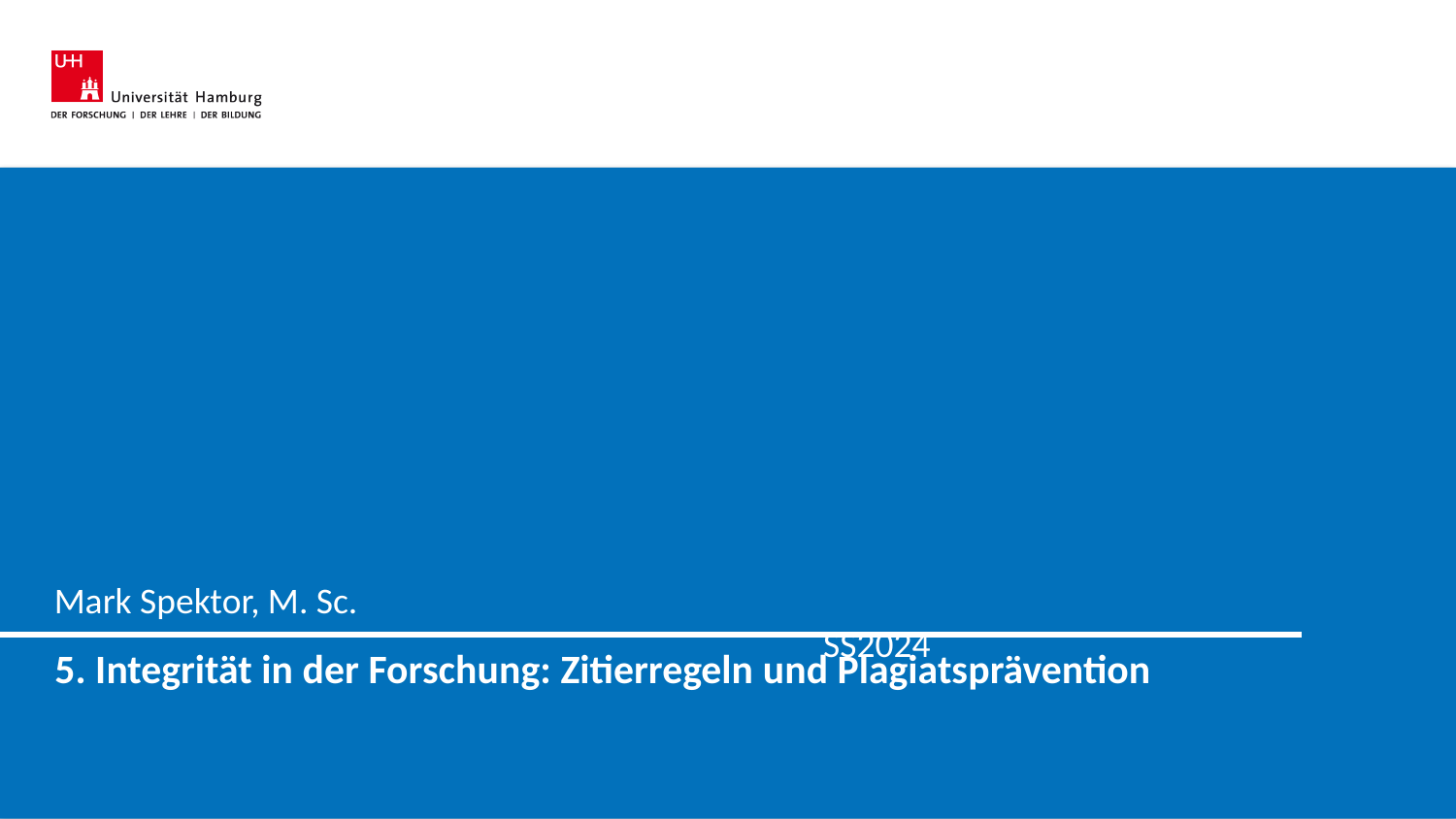

Mark Spektor, M. Sc.											     SS2024
# 5. Integrität in der Forschung: Zitierregeln und Plagiatsprävention
														     08.05.2024